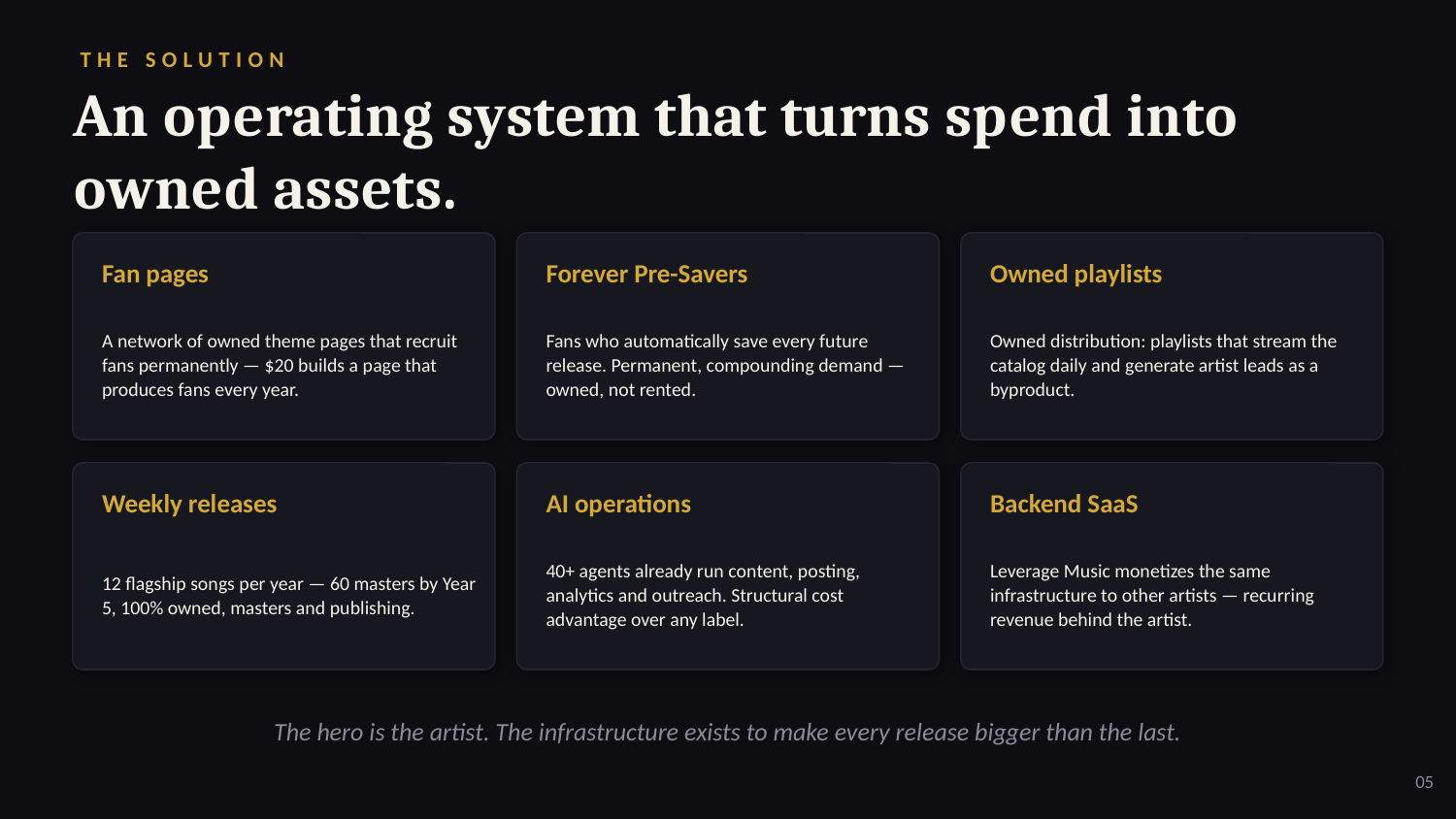

THE SOLUTION
An operating system that turns spend into owned assets.

Fan pages
Forever Pre-Savers
Owned playlists
A network of owned theme pages that recruit fans permanently — $20 builds a page that produces fans every year.
Fans who automatically save every future release. Permanent, compounding demand — owned, not rented.
Owned distribution: playlists that stream the catalog daily and generate artist leads as a byproduct.

Weekly releases
AI operations
Backend SaaS
12 flagship songs per year — 60 masters by Year 5, 100% owned, masters and publishing.
40+ agents already run content, posting, analytics and outreach. Structural cost advantage over any label.
Leverage Music monetizes the same infrastructure to other artists — recurring revenue behind the artist.
The hero is the artist. The infrastructure exists to make every release bigger than the last.
05